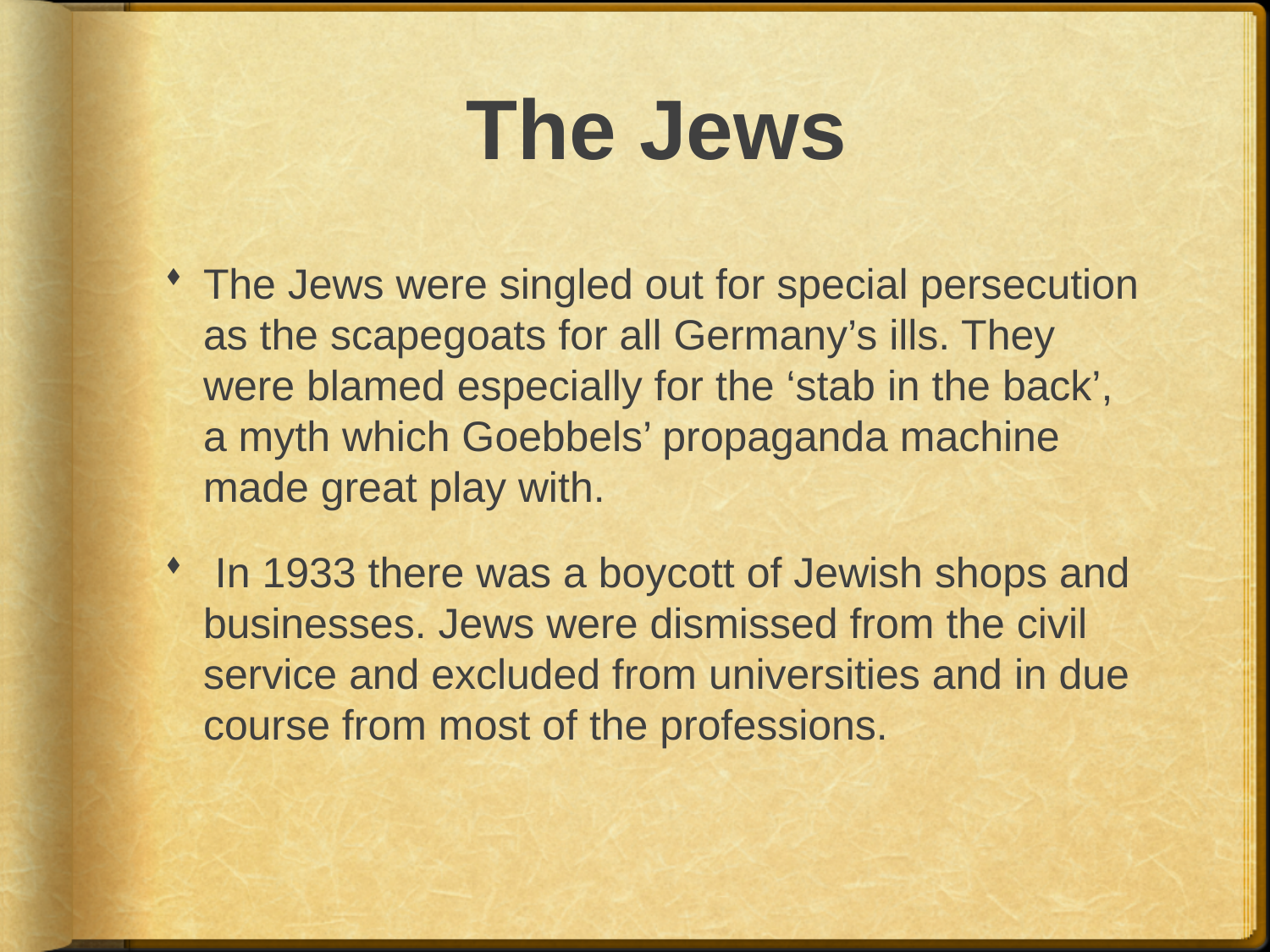

# The Jews
The Jews were singled out for special persecution as the scapegoats for all Germany’s ills. They were blamed especially for the ‘stab in the back’, a myth which Goebbels’ propaganda machine made great play with.
 In 1933 there was a boycott of Jewish shops and businesses. Jews were dismissed from the civil service and excluded from universities and in due course from most of the professions.